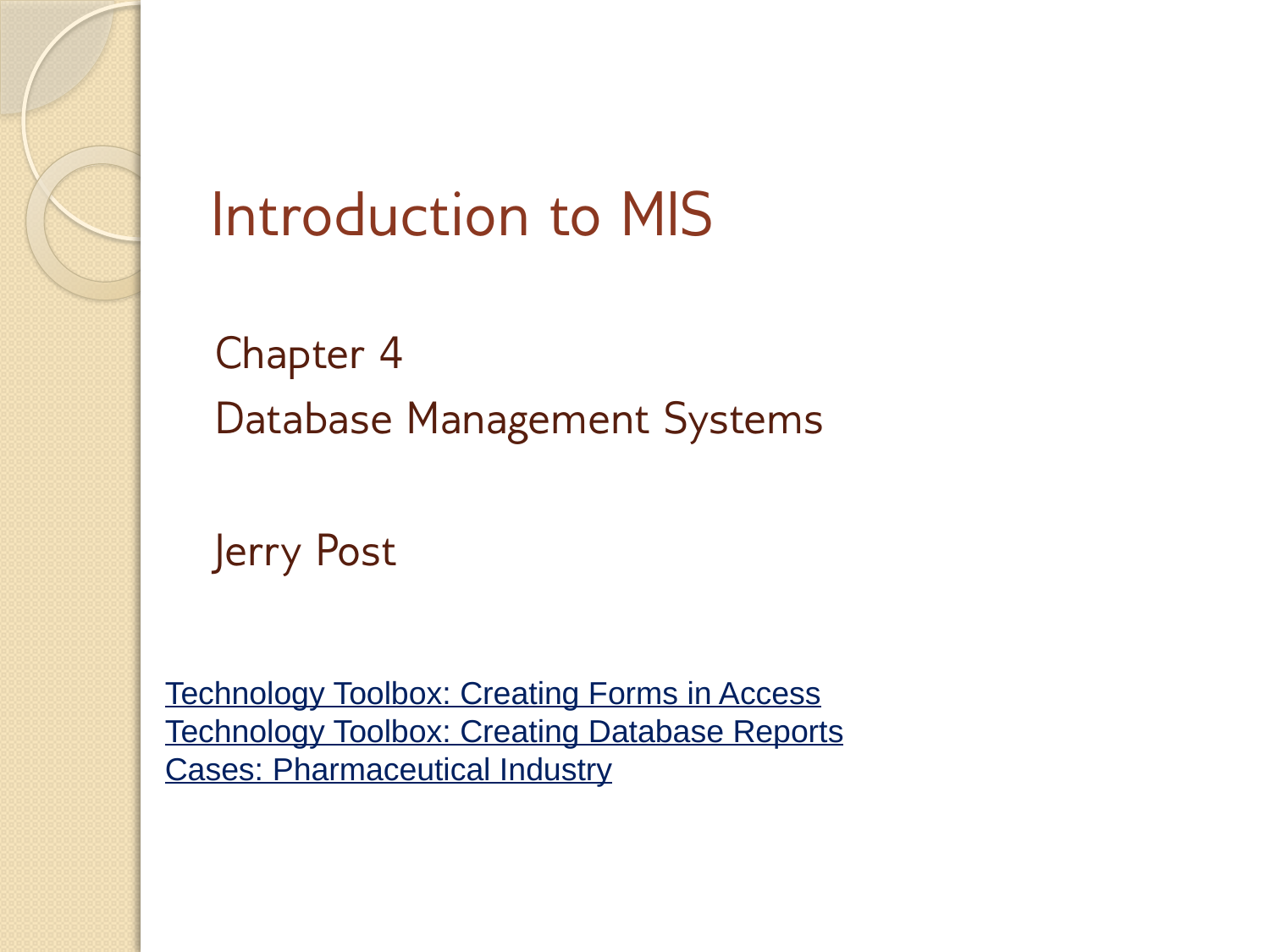

# Introduction to MIS

Chapter 4
Database Management Systems

Jerry Post
Technology Toolbox: Creating Forms in Access
Technology Toolbox: Creating Database Reports
Cases: Pharmaceutical Industry